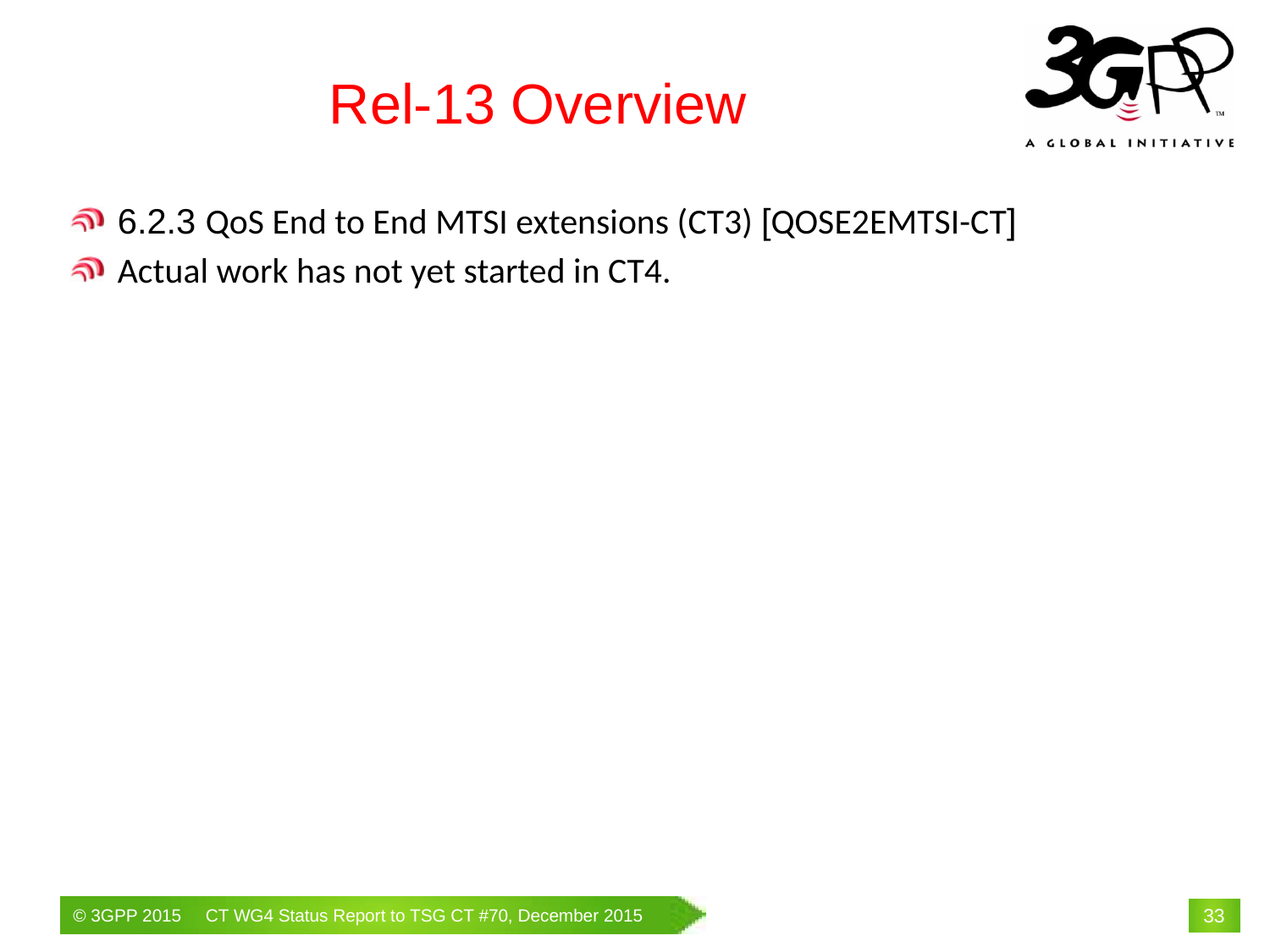

# Rel-13 Overview
6.2.3 QoS End to End MTSI extensions (CT3) [QOSE2EMTSI-CT]
Actual work has not yet started in CT4.